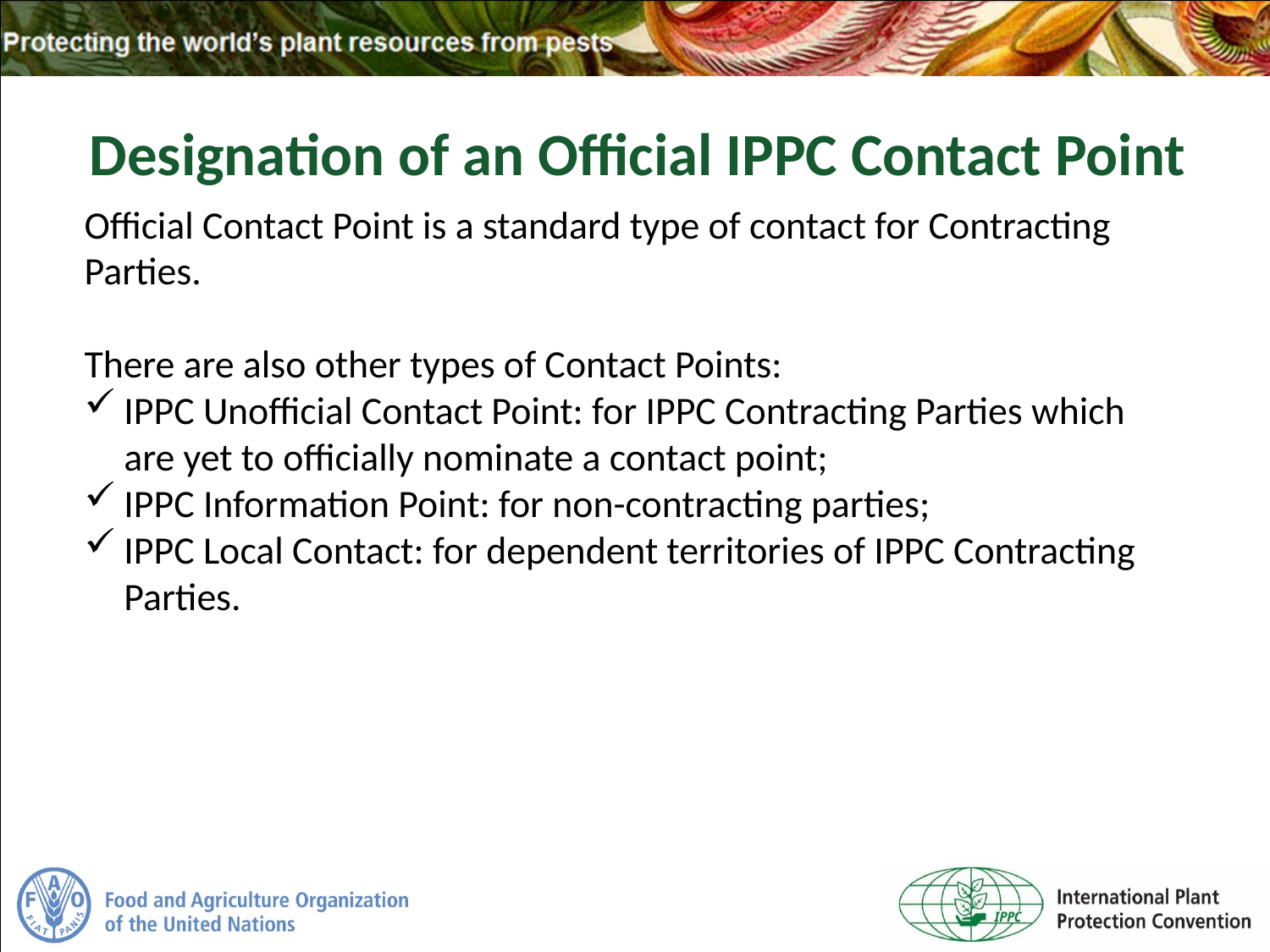

Designation of an Official IPPC Contact Point
Official Contact Point is a standard type of contact for Contracting Parties.

There are also other types of Contact Points:
IPPC Unofficial Contact Point: for IPPC Contracting Parties which are yet to officially nominate a contact point;
IPPC Information Point: for non-contracting parties;
IPPC Local Contact: for dependent territories of IPPC Contracting Parties.